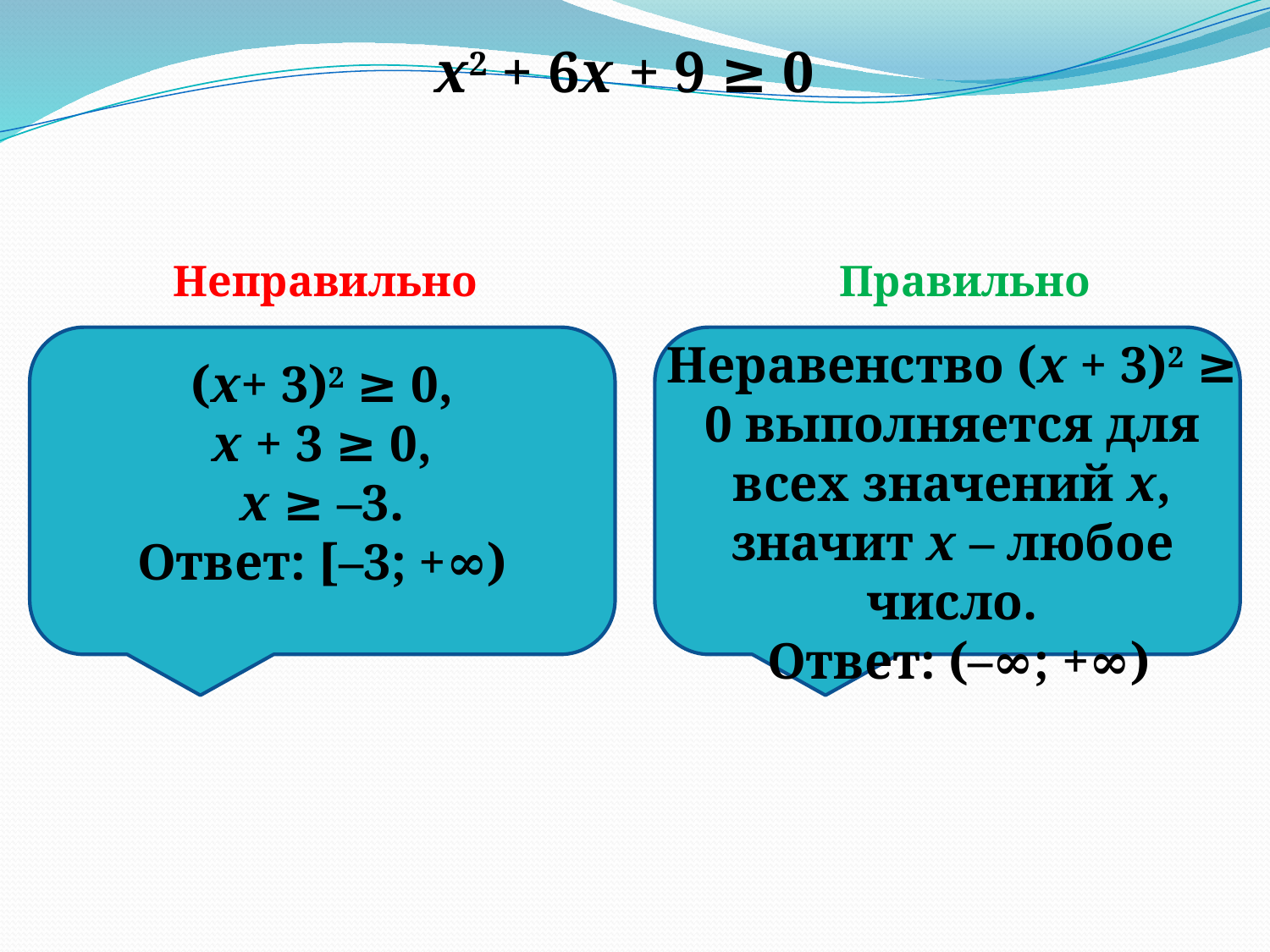

х2 + 6x + 9 ≥ 0
Неправильно
Правильно

Неравенство (х + 3)2 ≥ 0 выполняется для всех значений х, значит х – любое число.
 Ответ: (–∞; +∞)

(х+ 3)2 ≥ 0,
х + 3 ≥ 0,
х ≥ –3.
Ответ: [–3; +∞)